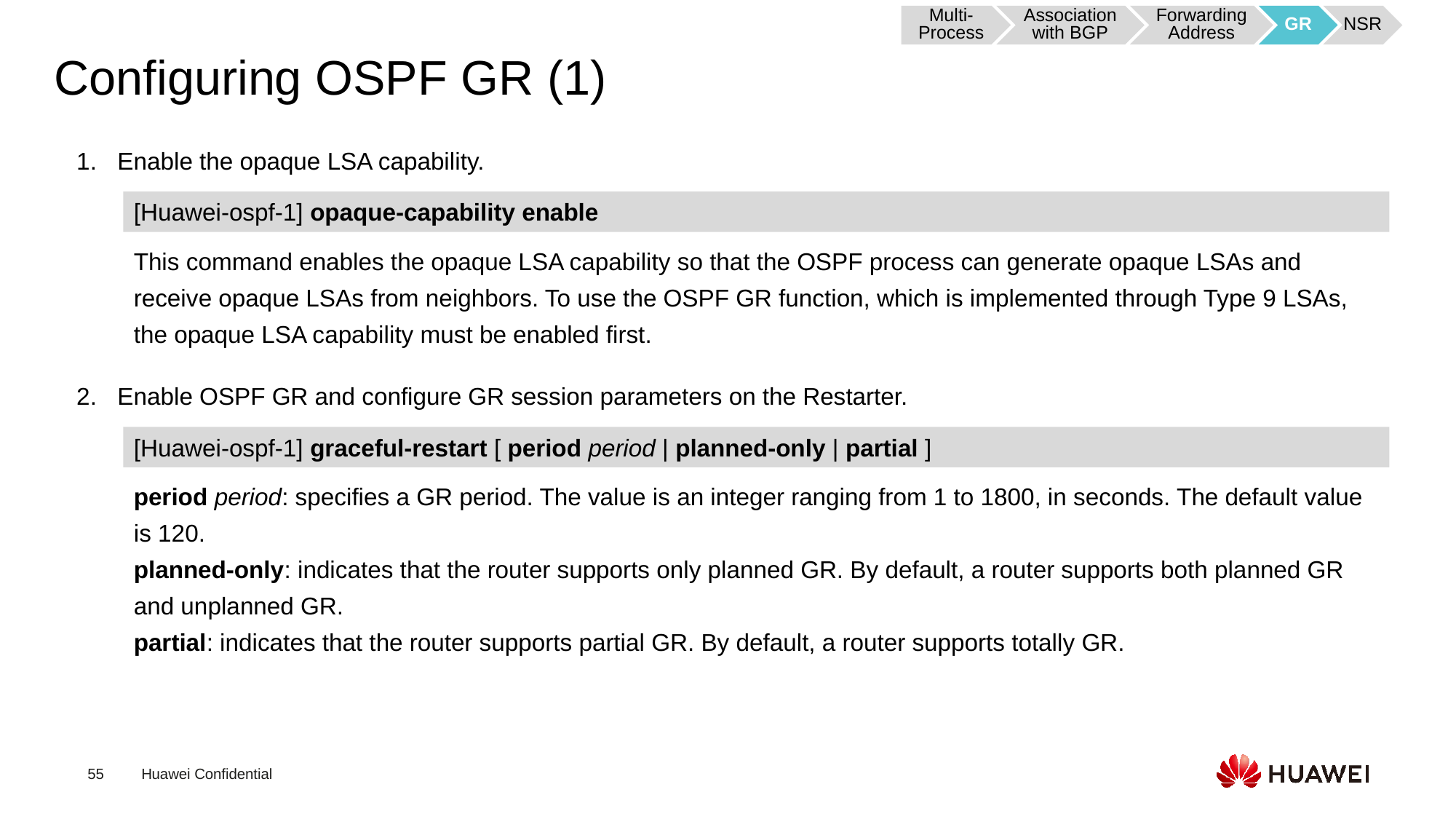

Multi-Process
Association with BGP
Forwarding Address
GR
NSR
# Configuring OSPF GR (1)
Enable the opaque LSA capability.
[Huawei-ospf-1] opaque-capability enable
This command enables the opaque LSA capability so that the OSPF process can generate opaque LSAs and receive opaque LSAs from neighbors. To use the OSPF GR function, which is implemented through Type 9 LSAs, the opaque LSA capability must be enabled first.
Enable OSPF GR and configure GR session parameters on the Restarter.
[Huawei-ospf-1] graceful-restart [ period period | planned-only | partial ]
period period: specifies a GR period. The value is an integer ranging from 1 to 1800, in seconds. The default value is 120.
planned-only: indicates that the router supports only planned GR. By default, a router supports both planned GR and unplanned GR.
partial: indicates that the router supports partial GR. By default, a router supports totally GR.